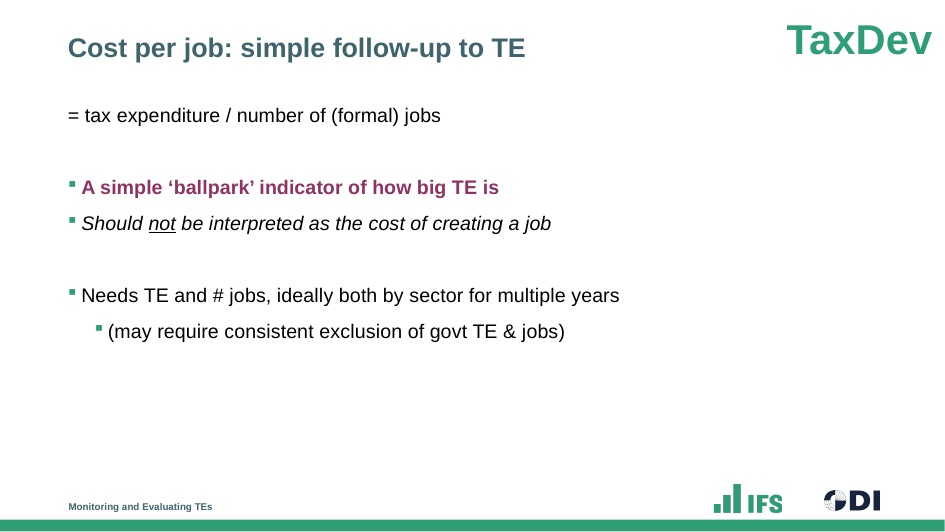

# Cost per job: simple follow-up to TE
= tax expenditure / number of (formal) jobs

A simple ‘ballpark’ indicator of how big TE is
Should not be interpreted as the cost of creating a job

Needs TE and # jobs, ideally both by sector for multiple years
(may require consistent exclusion of govt TE & jobs)

Monitoring and Evaluating TEs